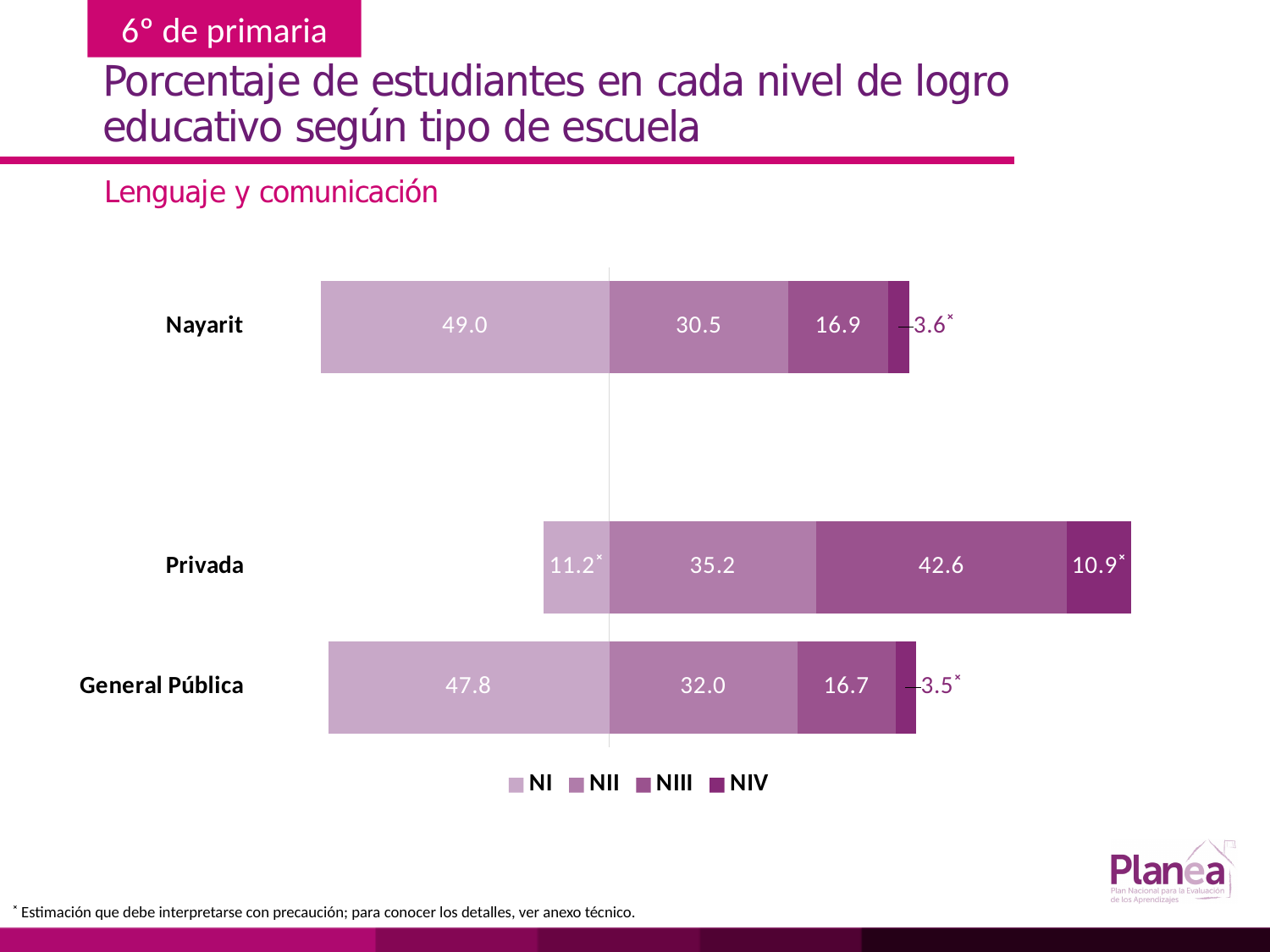

# Porcentaje de estudiantes en cada nivel de logro educativo según tipo de escuela

Lenguaje y comunicación

### Chart

| Category |  |  |  |  |
|---|---|---|---|---|
| General Pública | -47.8 | 32.0 | 16.7 | 3.5 |
| Privada | -11.2 | 35.2 | 42.6 | 10.9 |
|  | None | None | None | None |
| Nayarit | -49.0 | 30.5 | 16.9 | 3.6 |
˟ Estimación que debe interpretarse con precaución; para conocer los detalles, ver anexo técnico.